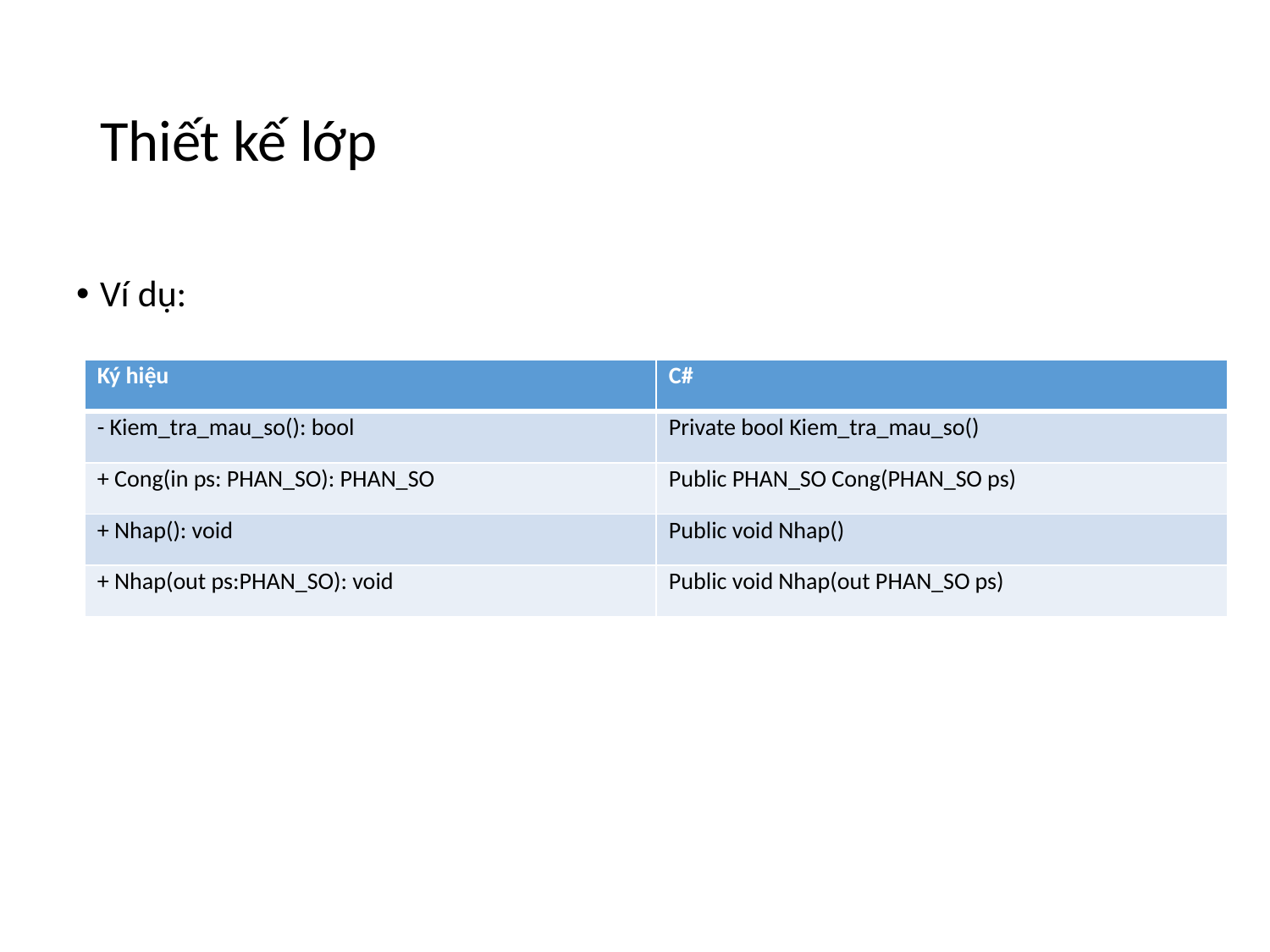

# Thiết kế lớp
Ví dụ:

| Ký hiệu | C# |
| --- | --- |
| - Kiem\_tra\_mau\_so(): bool | Private bool Kiem\_tra\_mau\_so() |
| + Cong(in ps: PHAN\_SO): PHAN\_SO | Public PHAN\_SO Cong(PHAN\_SO ps) |
| + Nhap(): void | Public void Nhap() |
| + Nhap(out ps:PHAN\_SO): void | Public void Nhap(out PHAN\_SO ps) |